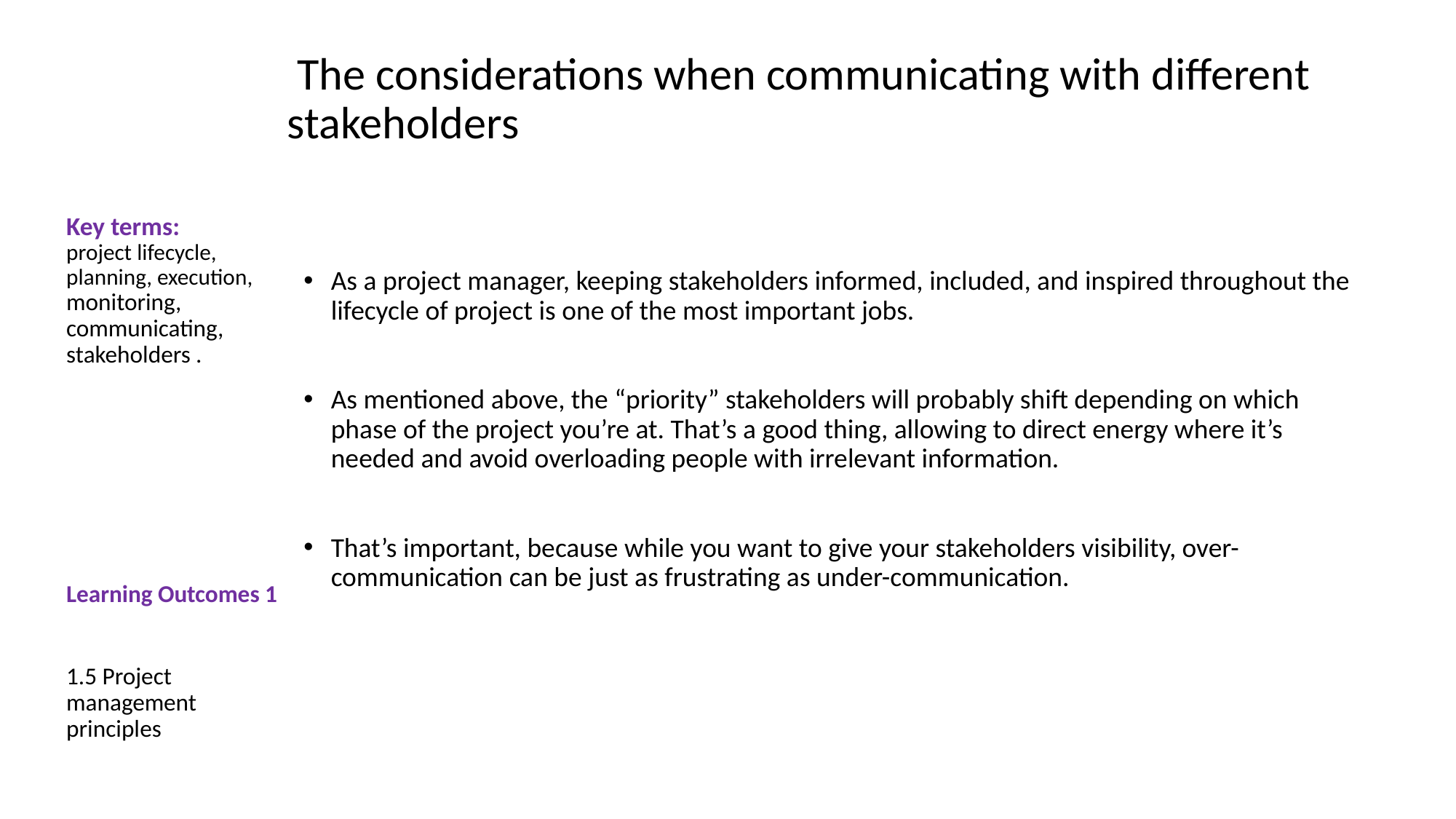

# The considerations when communicating with different stakeholders

Key terms:
project lifecycle, planning, execution, monitoring, communicating, stakeholders .

Learning Outcomes 1

1.5 Project management principles

As a project manager, keeping stakeholders informed, included, and inspired throughout the lifecycle of project is one of the most important jobs.

As mentioned above, the “priority” stakeholders will probably shift depending on which phase of the project you’re at. That’s a good thing, allowing to direct energy where it’s needed and avoid overloading people with irrelevant information.

That’s important, because while you want to give your stakeholders visibility, over-communication can be just as frustrating as under-communication.